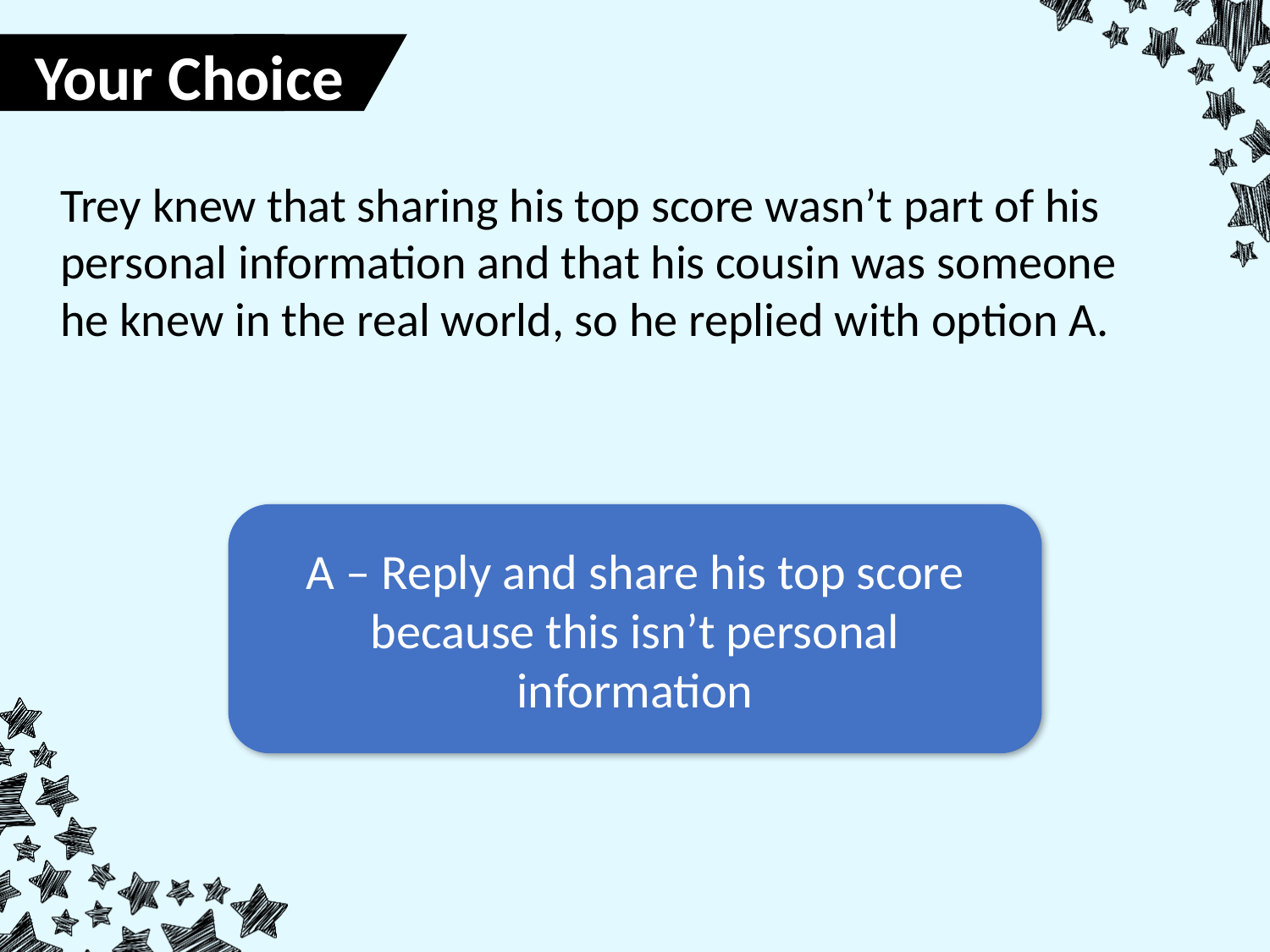

Your Choice

Trey knew that sharing his top score wasn’t part of his personal information and that his cousin was someone he knew in the real world, so he replied with option A.
A – Reply and share his top score because this isn’t personal information